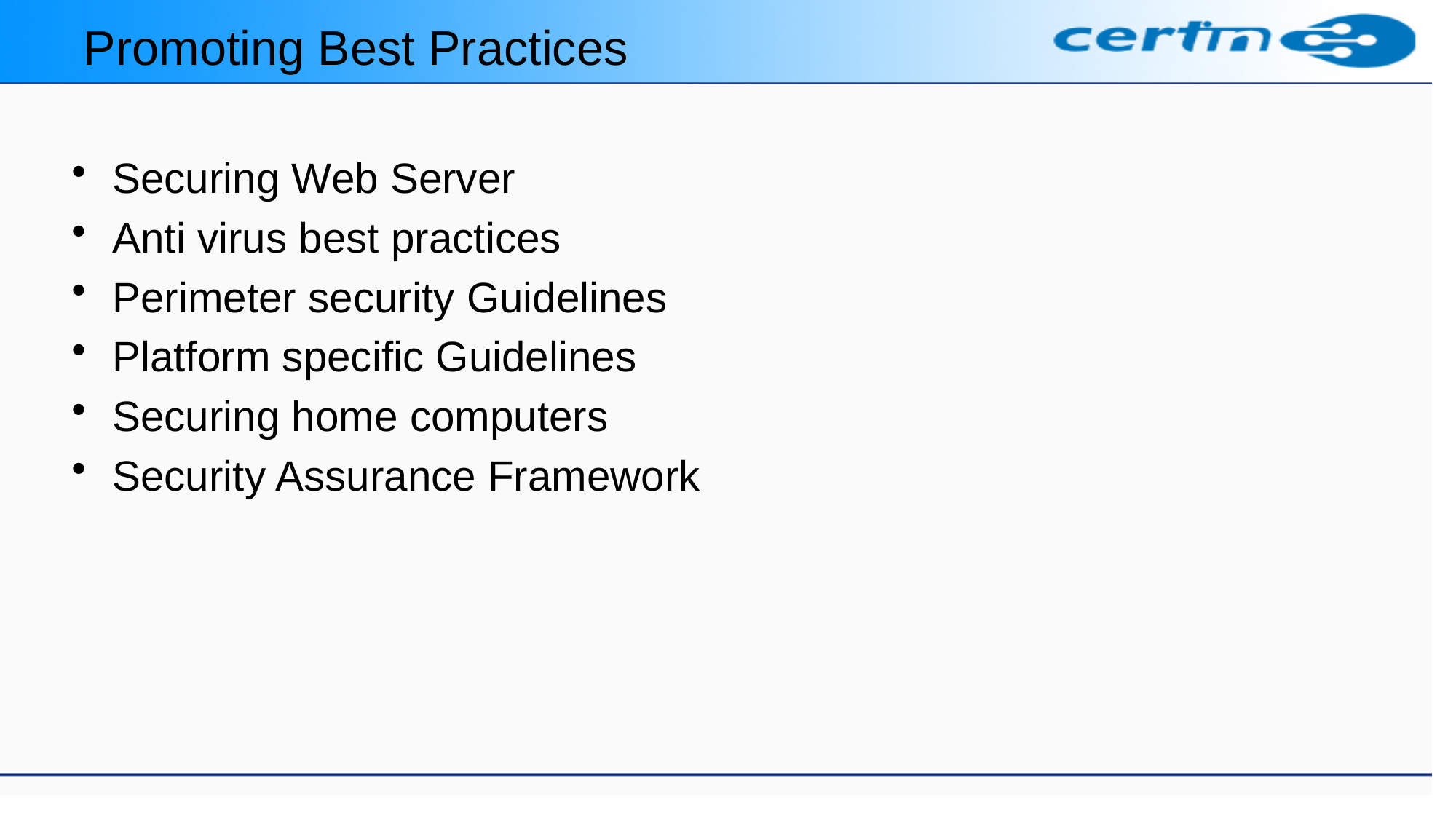

# Promoting Best Practices
Securing Web Server
Anti virus best practices
Perimeter security Guidelines
Platform specific Guidelines
Securing home computers
Security Assurance Framework